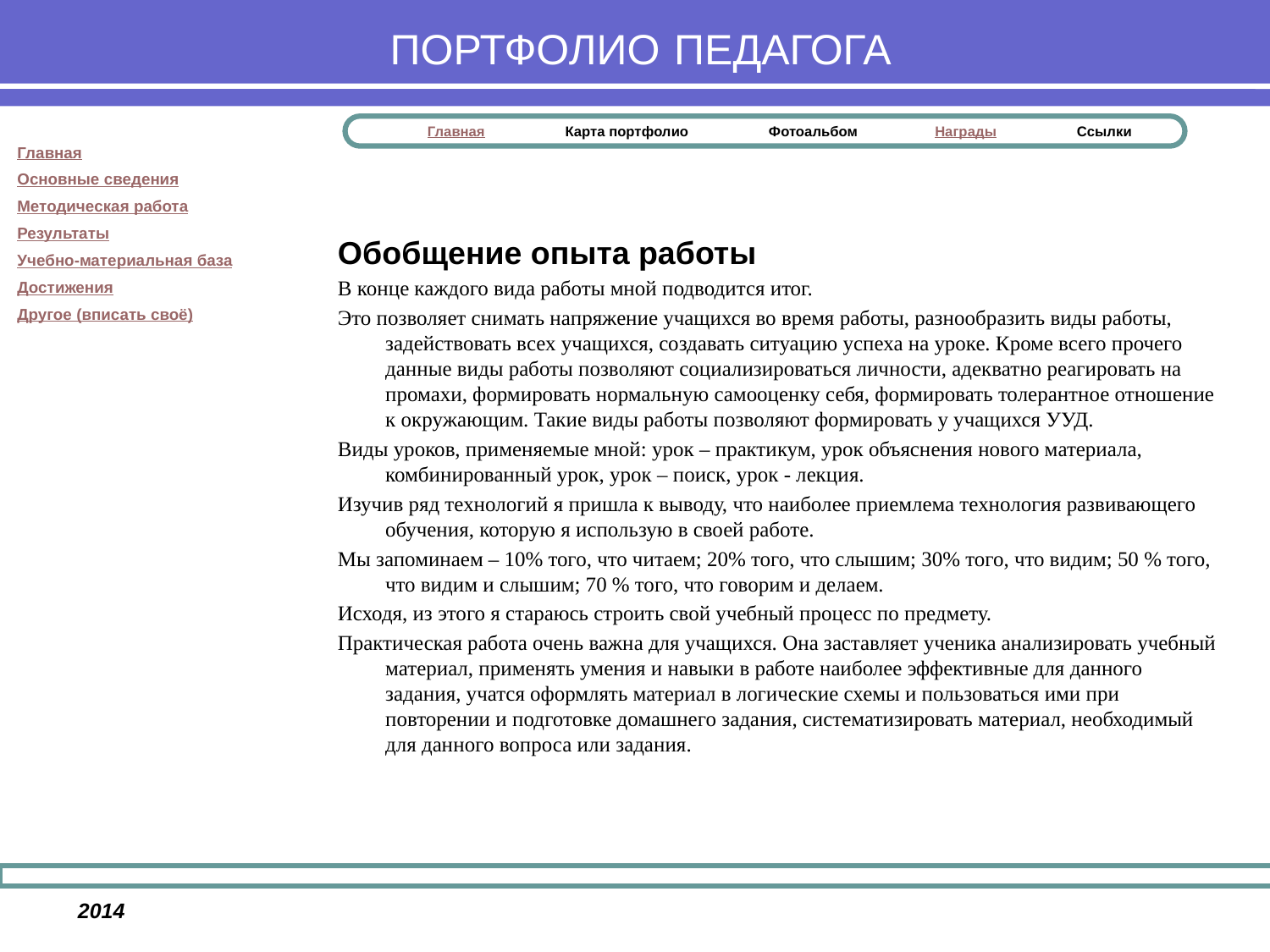

# ПОРТФОЛИО ПЕДАГОГА
Обобщение опыта работы
В конце каждого вида работы мной подводится итог.
Это позволяет снимать напряжение учащихся во время работы, разнообразить виды работы, задействовать всех учащихся, создавать ситуацию успеха на уроке. Кроме всего прочего данные виды работы позволяют социализироваться личности, адекватно реагировать на промахи, формировать нормальную самооценку себя, формировать толерантное отношение к окружающим. Такие виды работы позволяют формировать у учащихся УУД.
Виды уроков, применяемые мной: урок – практикум, урок объяснения нового материала, комбинированный урок, урок – поиск, урок - лекция.
Изучив ряд технологий я пришла к выводу, что наиболее приемлема технология развивающего обучения, которую я использую в своей работе.
Мы запоминаем – 10% того, что читаем; 20% того, что слышим; 30% того, что видим; 50 % того, что видим и слышим; 70 % того, что говорим и делаем.
Исходя, из этого я стараюсь строить свой учебный процесс по предмету.
Практическая работа очень важна для учащихся. Она заставляет ученика анализировать учебный материал, применять умения и навыки в работе наиболее эффективные для данного задания, учатся оформлять материал в логические схемы и пользоваться ими при повторении и подготовке домашнего задания, систематизировать материал, необходимый для данного вопроса или задания.

2014